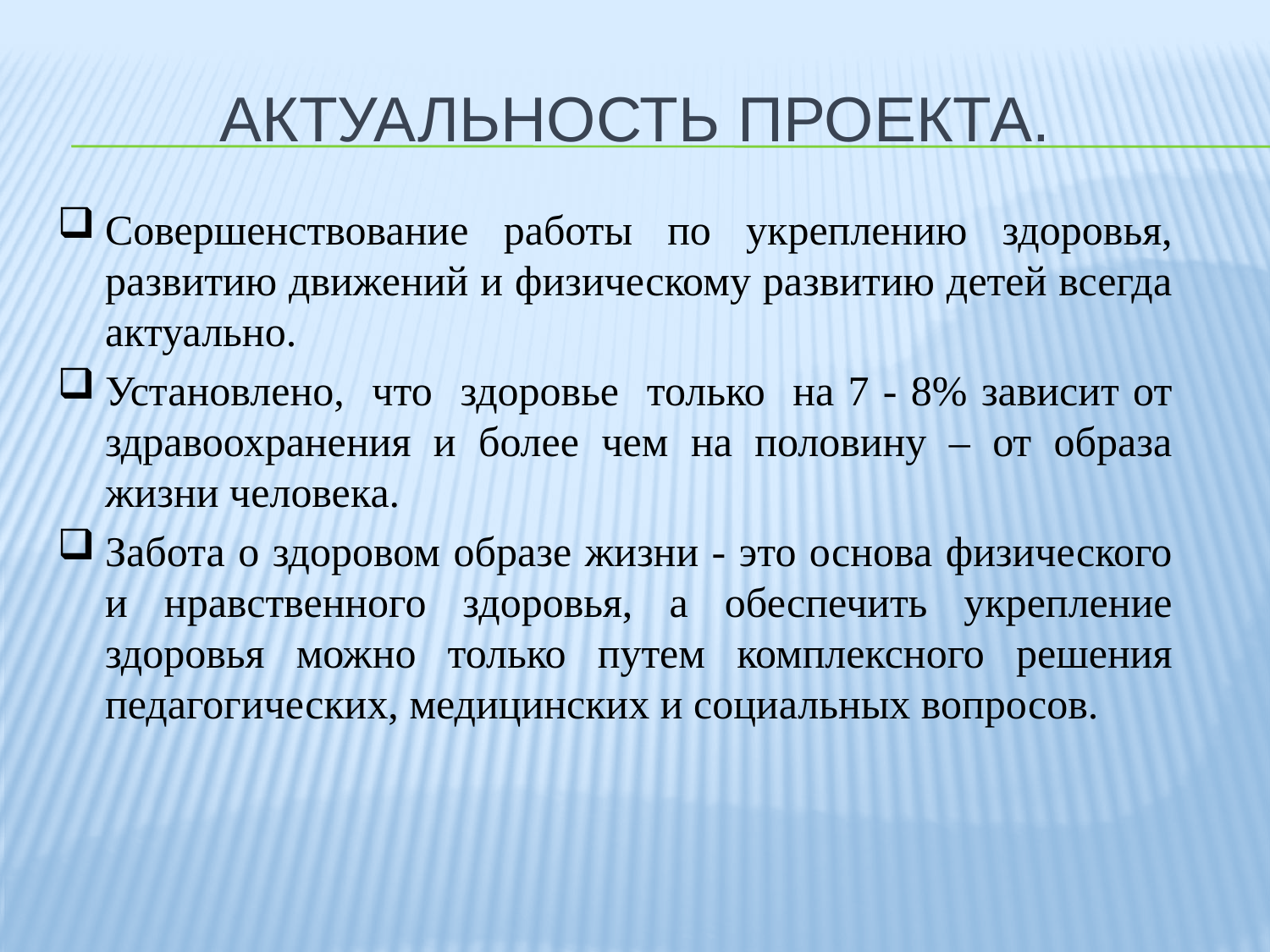

# Актуальность проекта.
Совершенствование работы по укреплению здоровья, развитию движений и физическому развитию детей всегда актуально.
Установлено,  что  здоровье  только  на 7 - 8% зависит от здравоохранения и более чем на половину – от образа жизни человека.
Забота о здоровом образе жизни - это основа физического и нравственного здоровья, а обеспечить укрепление здоровья можно только путем комплексного решения педагогических, медицинских и социальных вопросов.